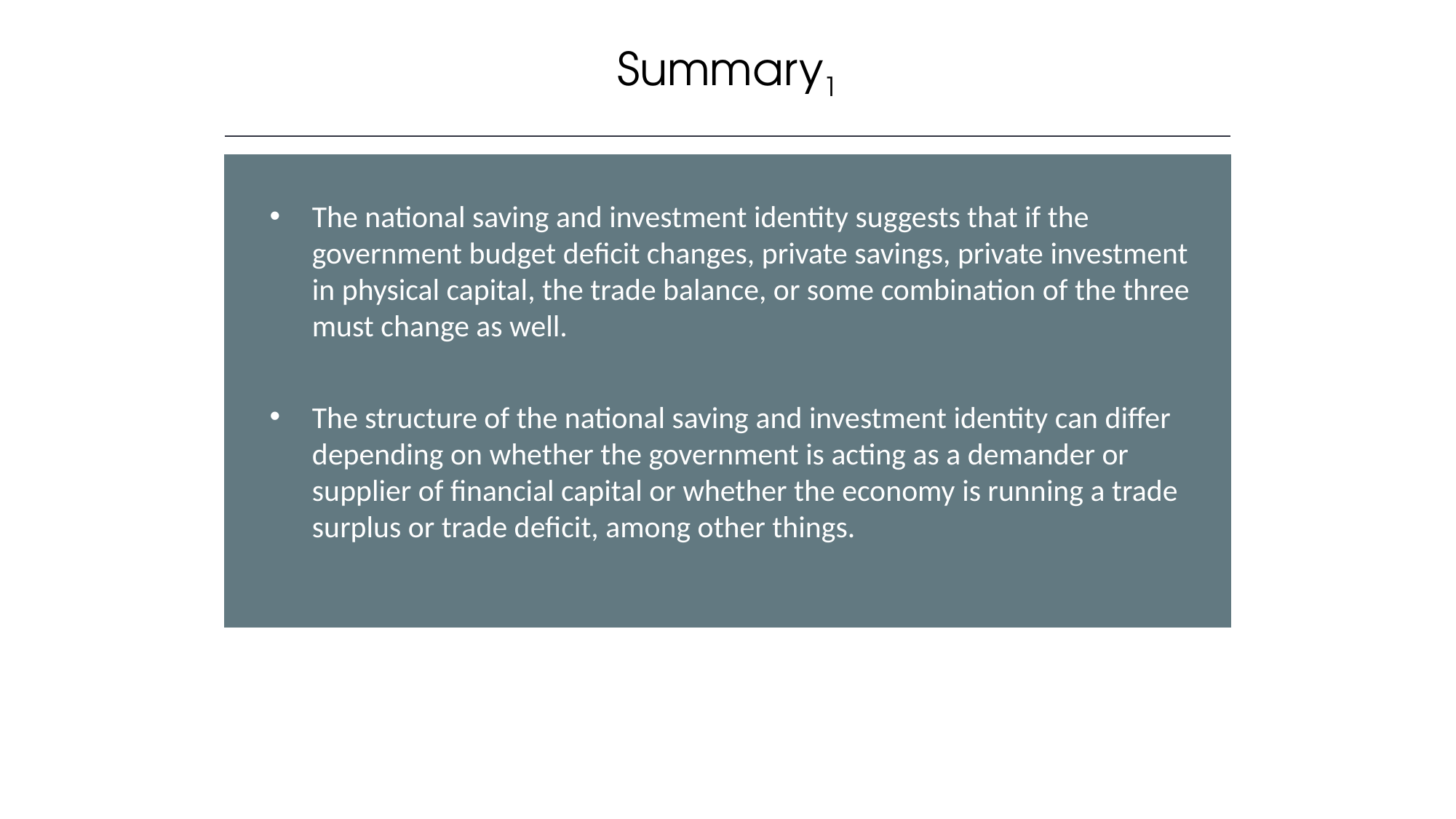

Summary1

The national saving and investment identity suggests that if the government budget deficit changes, private savings, private investment in physical capital, the trade balance, or some combination of the three must change as well.
The structure of the national saving and investment identity can differ depending on whether the government is acting as a demander or supplier of financial capital or whether the economy is running a trade surplus or trade deficit, among other things.